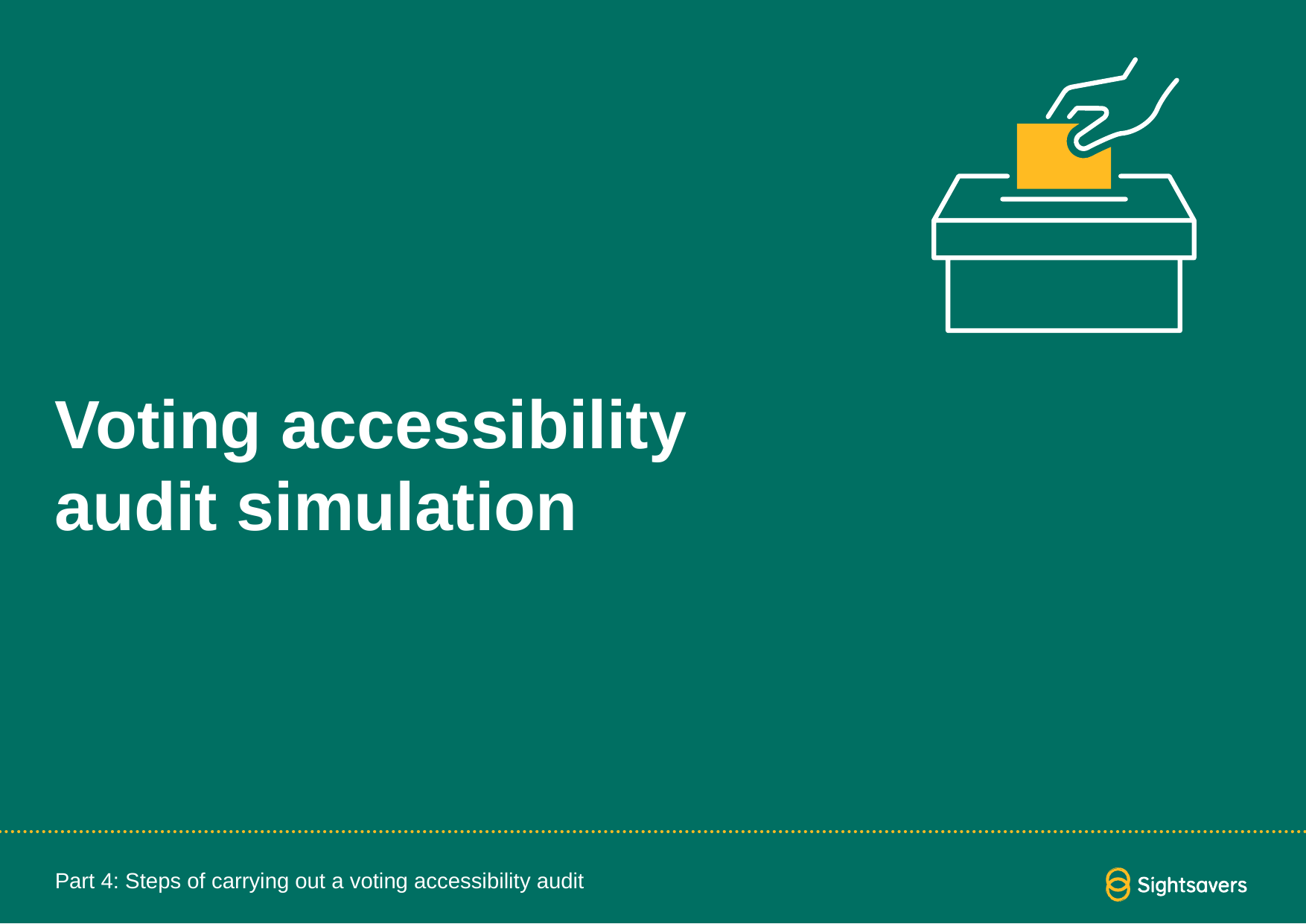

# Voting accessibility audit simulation
Part 4: Steps of carrying out a voting accessibility audit